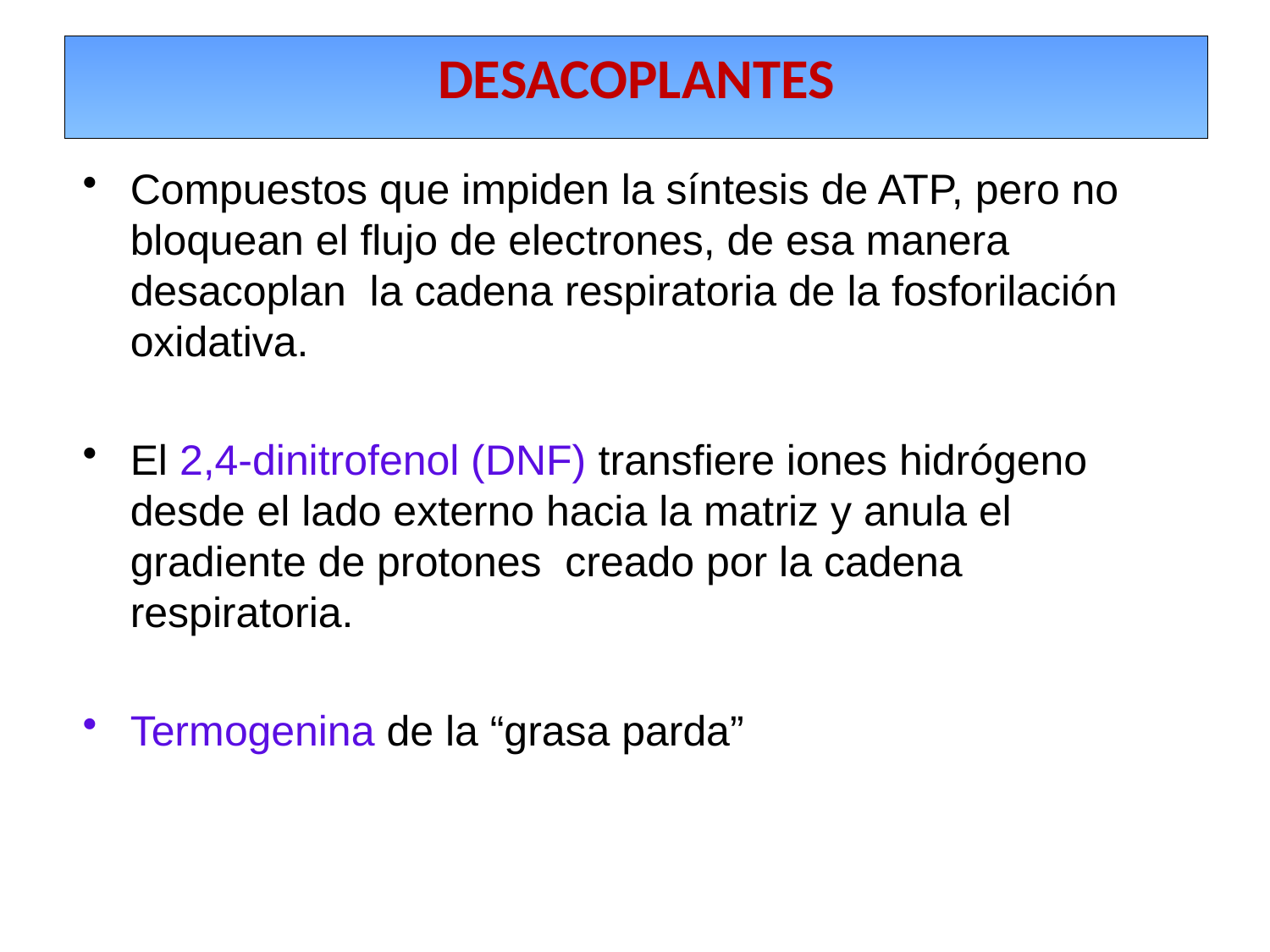

DESACOPLANTES
Compuestos que impiden la síntesis de ATP, pero no bloquean el flujo de electrones, de esa manera desacoplan  la cadena respiratoria de la fosforilación oxidativa.

El 2,4-dinitrofenol (DNF) transfiere iones hidrógeno desde el lado externo hacia la matriz y anula el gradiente de protones  creado por la cadena respiratoria.

Termogenina de la “grasa parda”